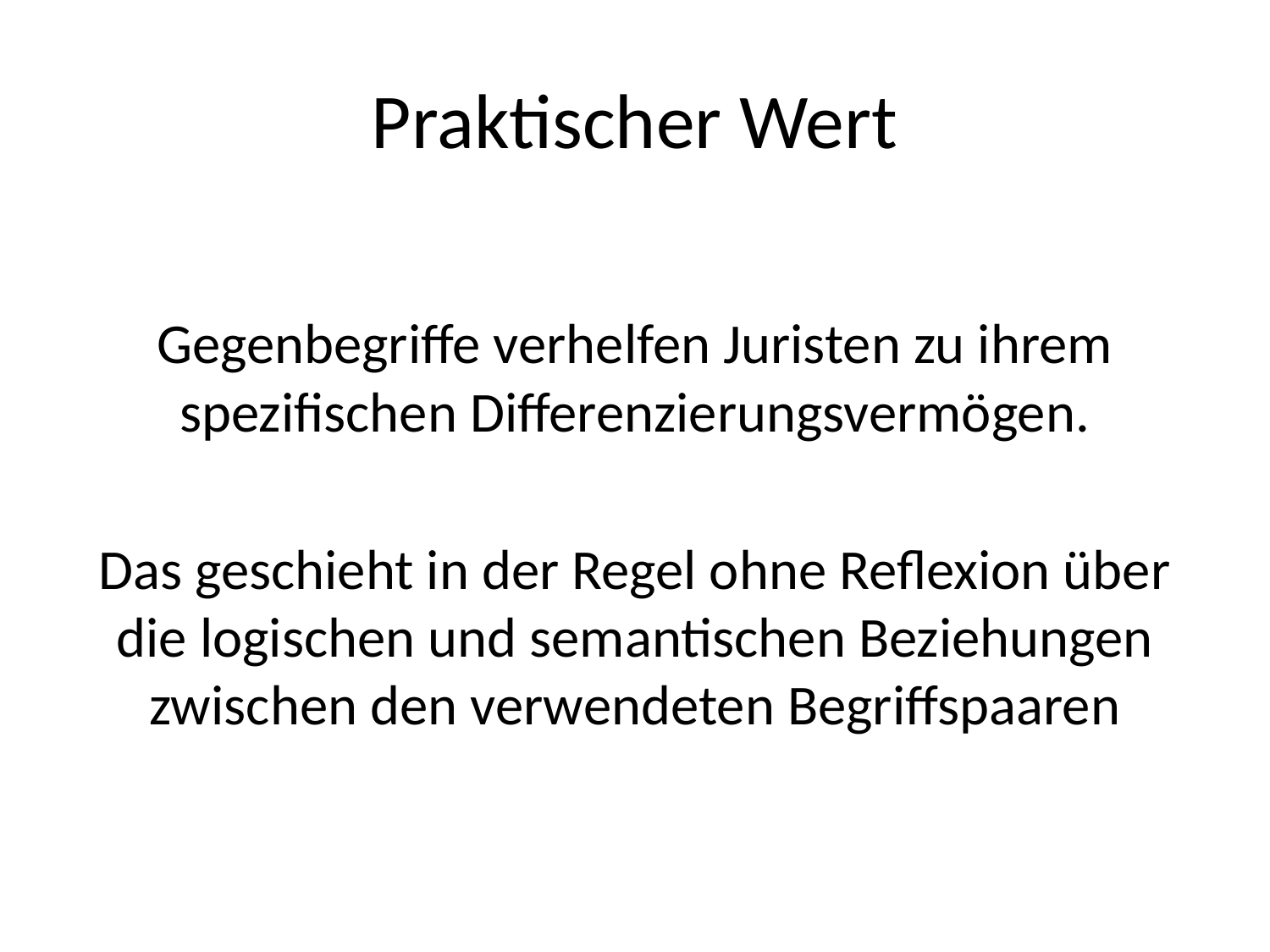

# Praktischer Wert

Gegenbegriffe verhelfen Juristen zu ihrem spezifischen Differenzierungsvermögen.

Das geschieht in der Regel ohne Reflexion über die logischen und semantischen Beziehungen zwischen den verwendeten Begriffspaaren